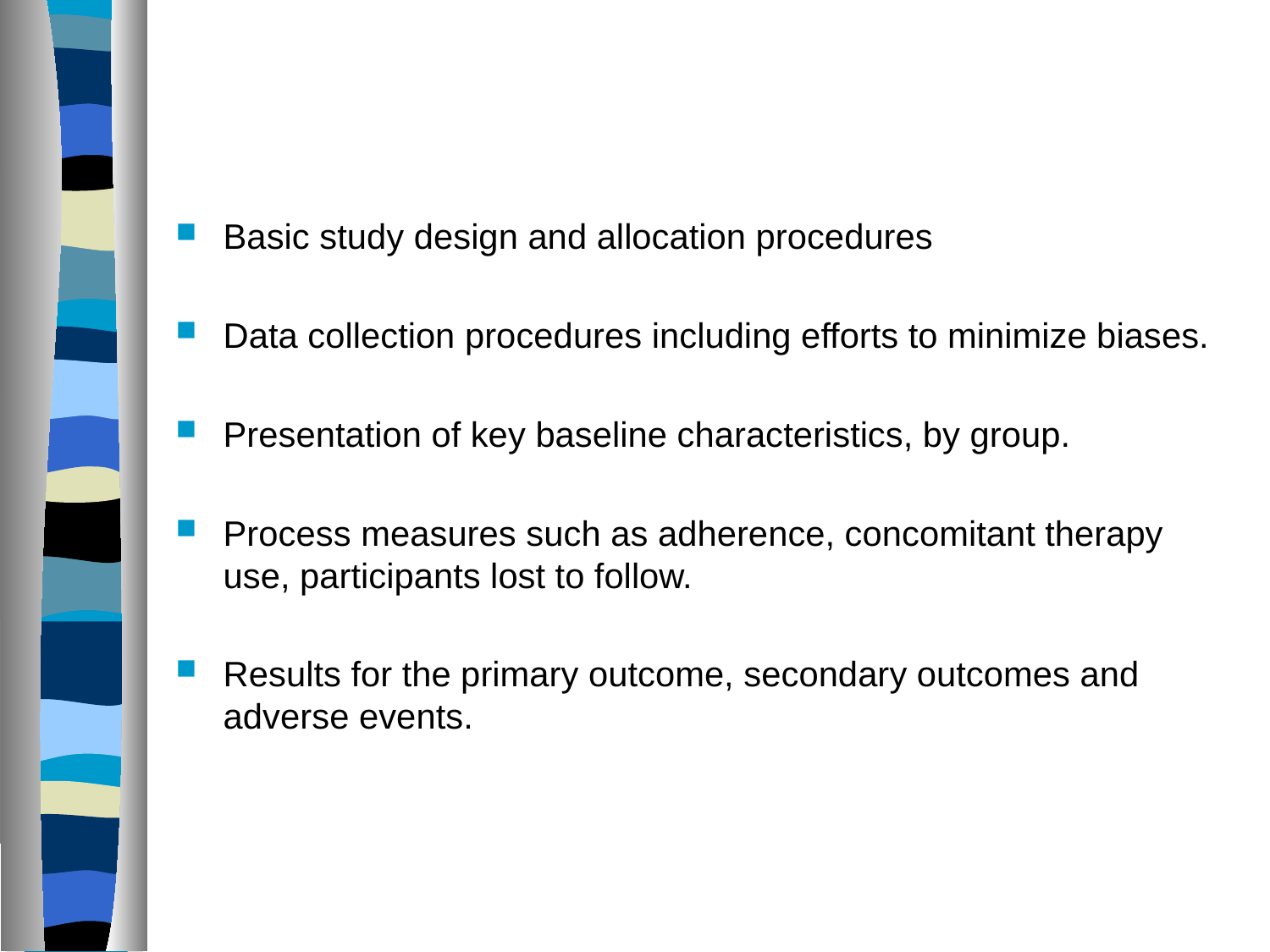

#

Basic study design and allocation procedures

Data collection procedures including efforts to minimize biases.

Presentation of key baseline characteristics, by group.

Process measures such as adherence, concomitant therapy use, participants lost to follow.

Results for the primary outcome, secondary outcomes and adverse events.